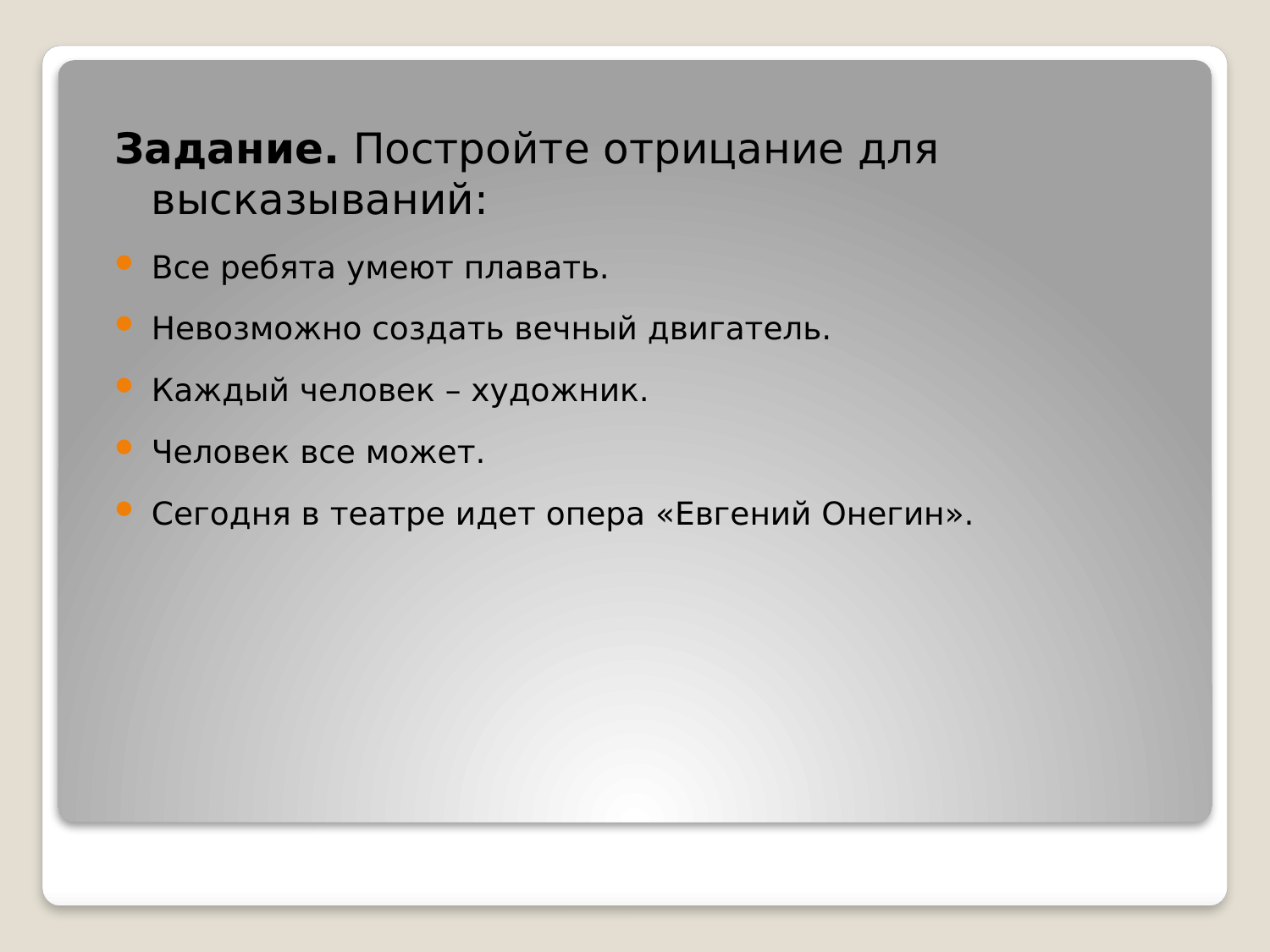

Задание. Постройте отрицание для высказываний:
Все ребята умеют плавать.
Невозможно создать вечный двигатель.
Каждый человек – художник.
Человек все может.
Сегодня в театре идет опера «Евгений Онегин».